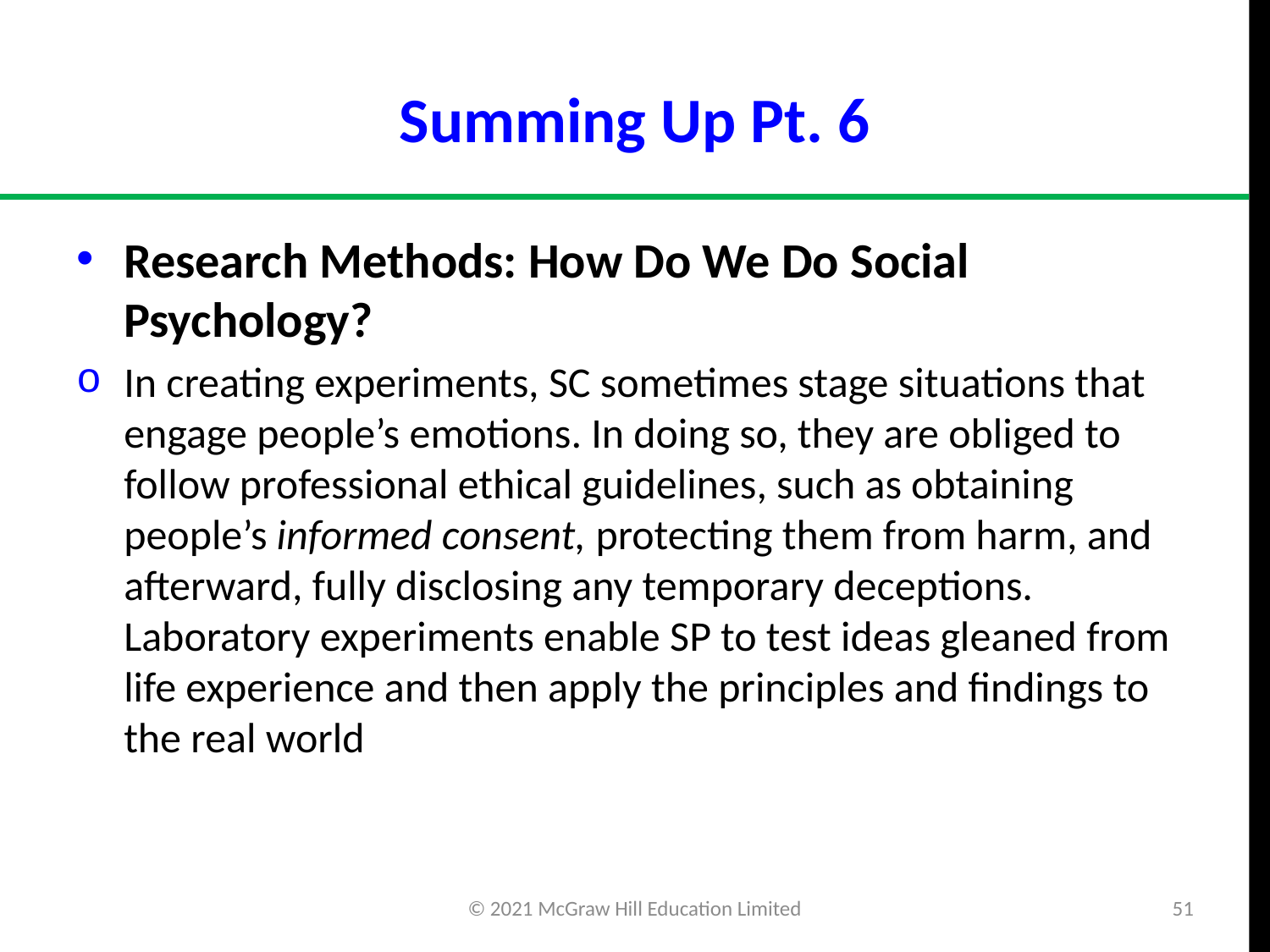

# Summing Up Pt. 6
Research Methods: How Do We Do Social Psychology?
In creating experiments, SC sometimes stage situations that engage people’s emotions. In doing so, they are obliged to follow professional ethical guidelines, such as obtaining people’s informed consent, protecting them from harm, and afterward, fully disclosing any temporary deceptions. Laboratory experiments enable SP to test ideas gleaned from life experience and then apply the principles and findings to the real world
© 2021 McGraw Hill Education Limited
51